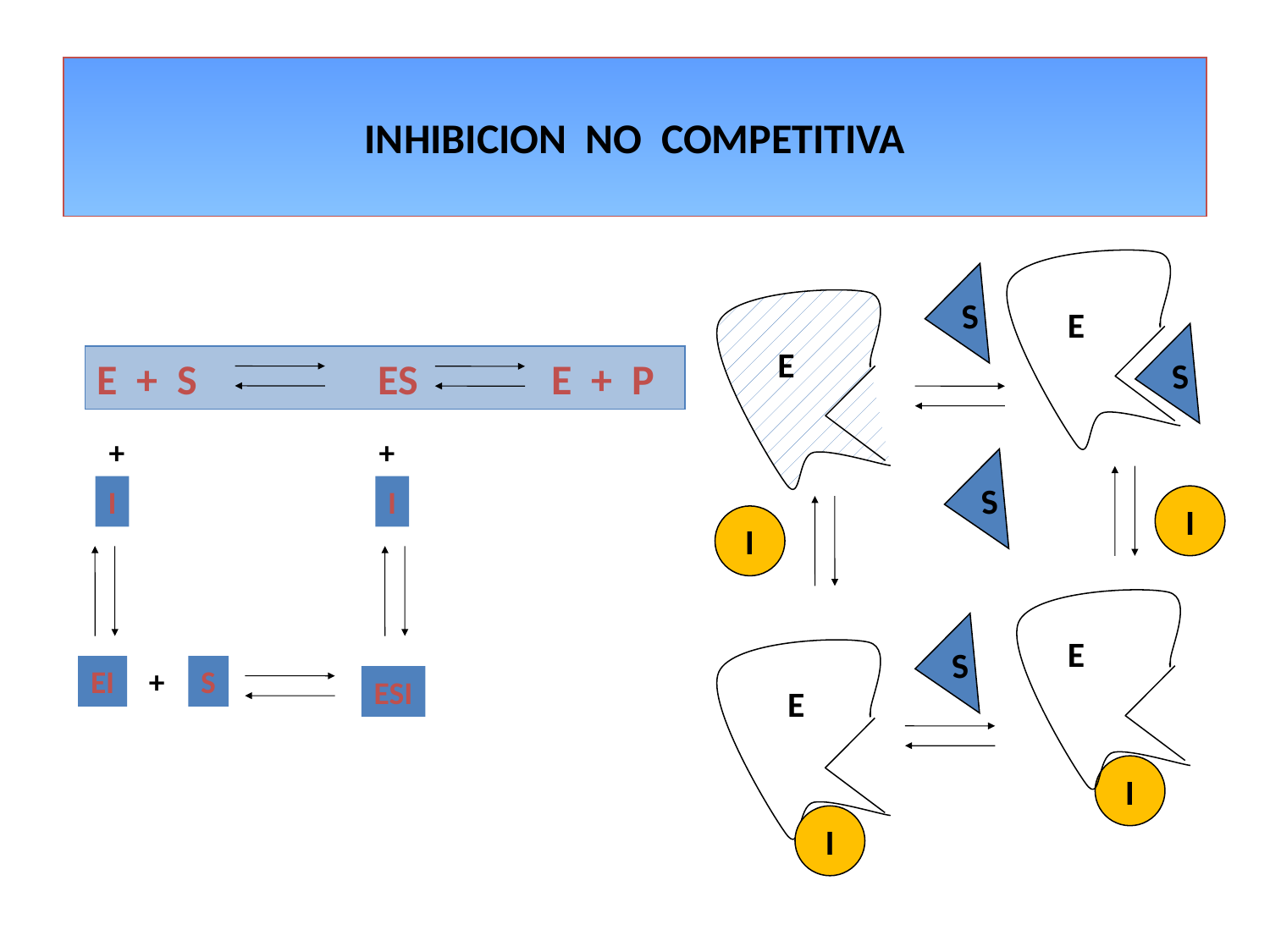

# INHIBICION  NO  COMPETITIVA

E
S

S
E
E  +  S                   ES              E  +  P

+
I

EI
+
I

ESI
S

E

S

I
I
E
I

I

+
S